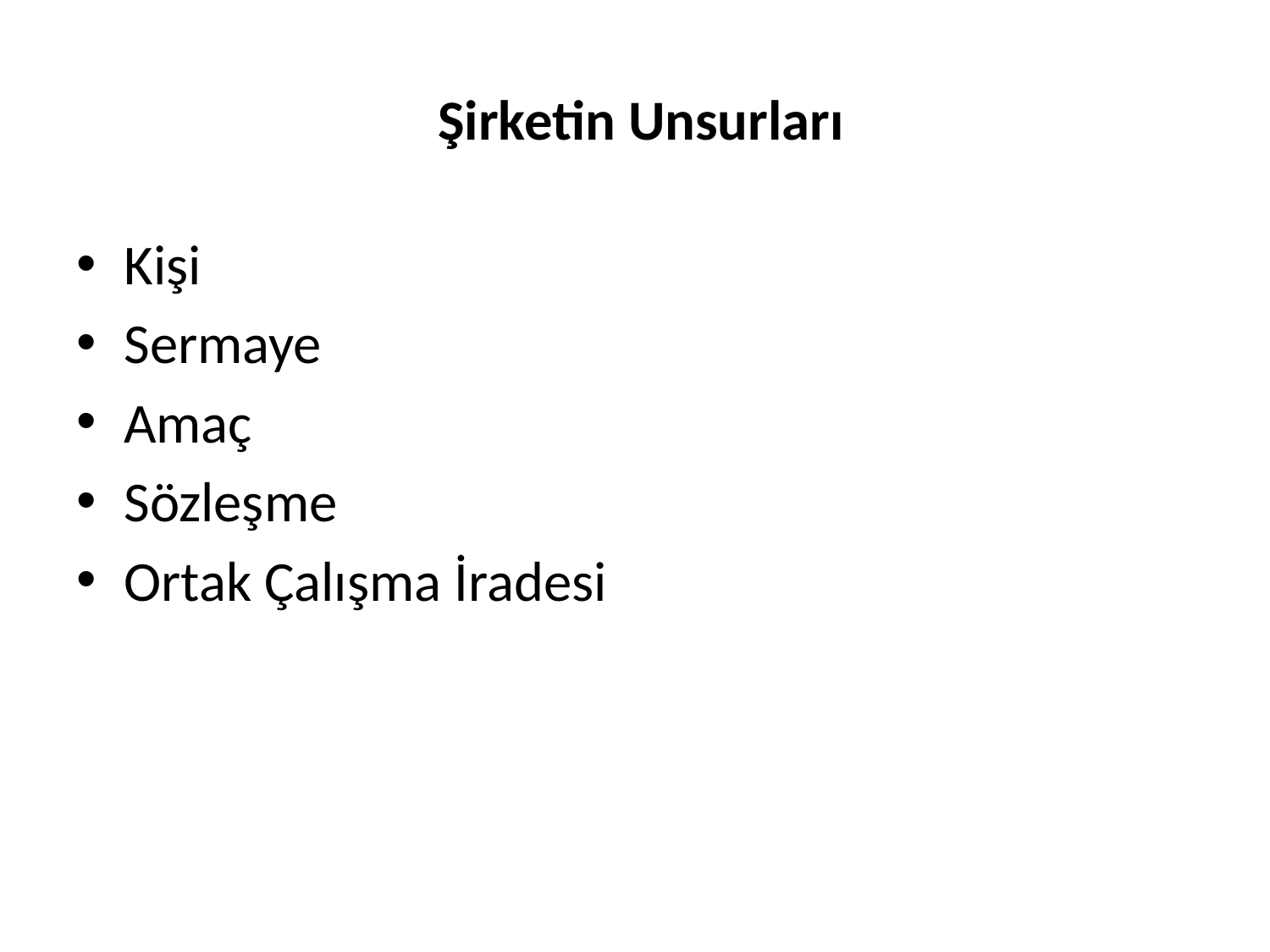

# Şirketin Unsurları
Kişi
Sermaye
Amaç
Sözleşme
Ortak Çalışma İradesi